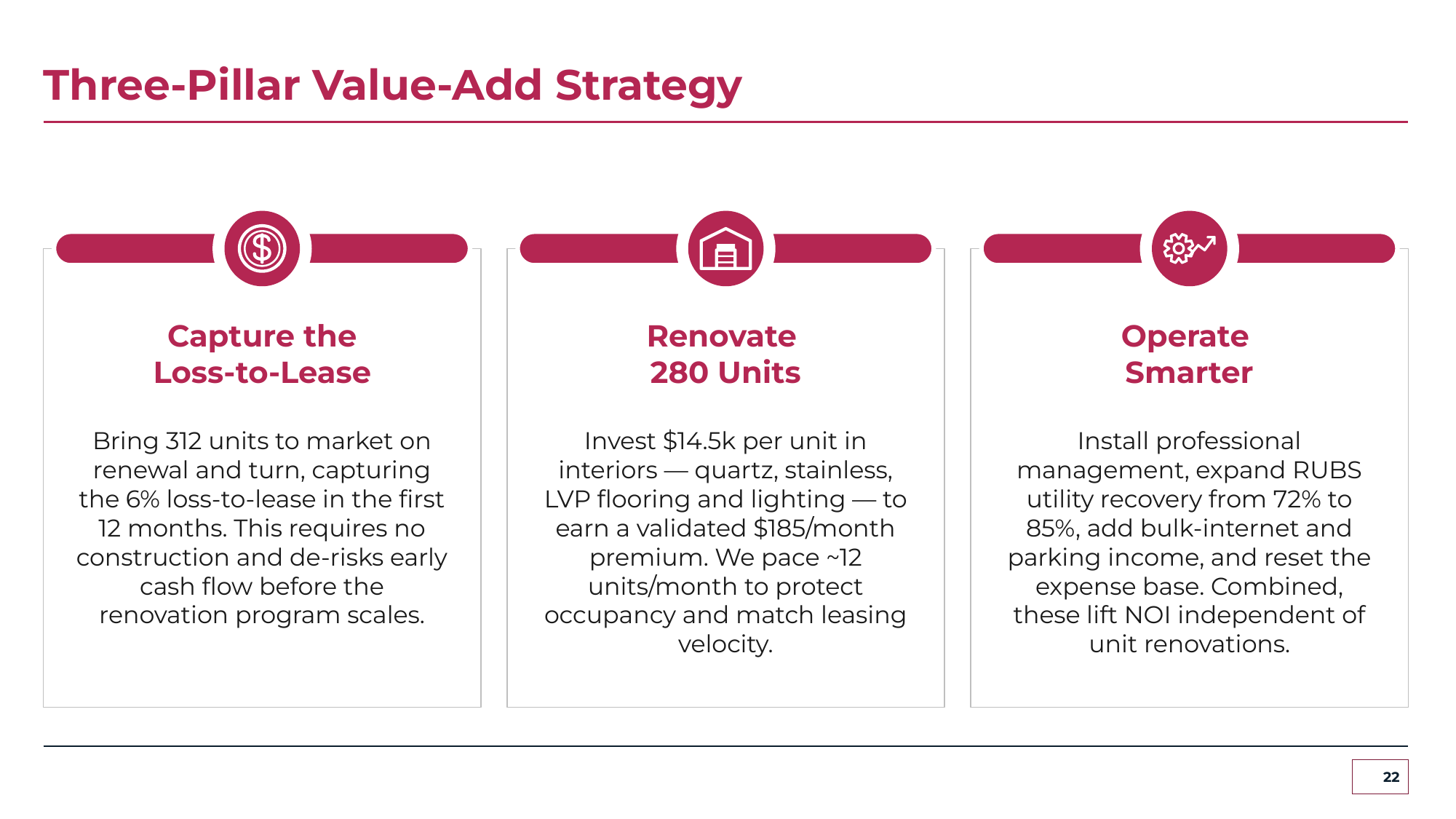

# Three-Pillar Value-Add Strategy

Capture the
Loss-to-Lease
Renovate
280 Units
Operate
Smarter
Bring 312 units to market on renewal and turn, capturing the 6% loss-to-lease in the first 12 months. This requires no construction and de-risks early cash flow before the renovation program scales.
Invest $14.5k per unit in interiors — quartz, stainless, LVP flooring and lighting — to earn a validated $185/month premium. We pace ~12 units/month to protect occupancy and match leasing velocity.
Install professional management, expand RUBS utility recovery from 72% to 85%, add bulk-internet and parking income, and reset the expense base. Combined, these lift NOI independent of unit renovations.
22